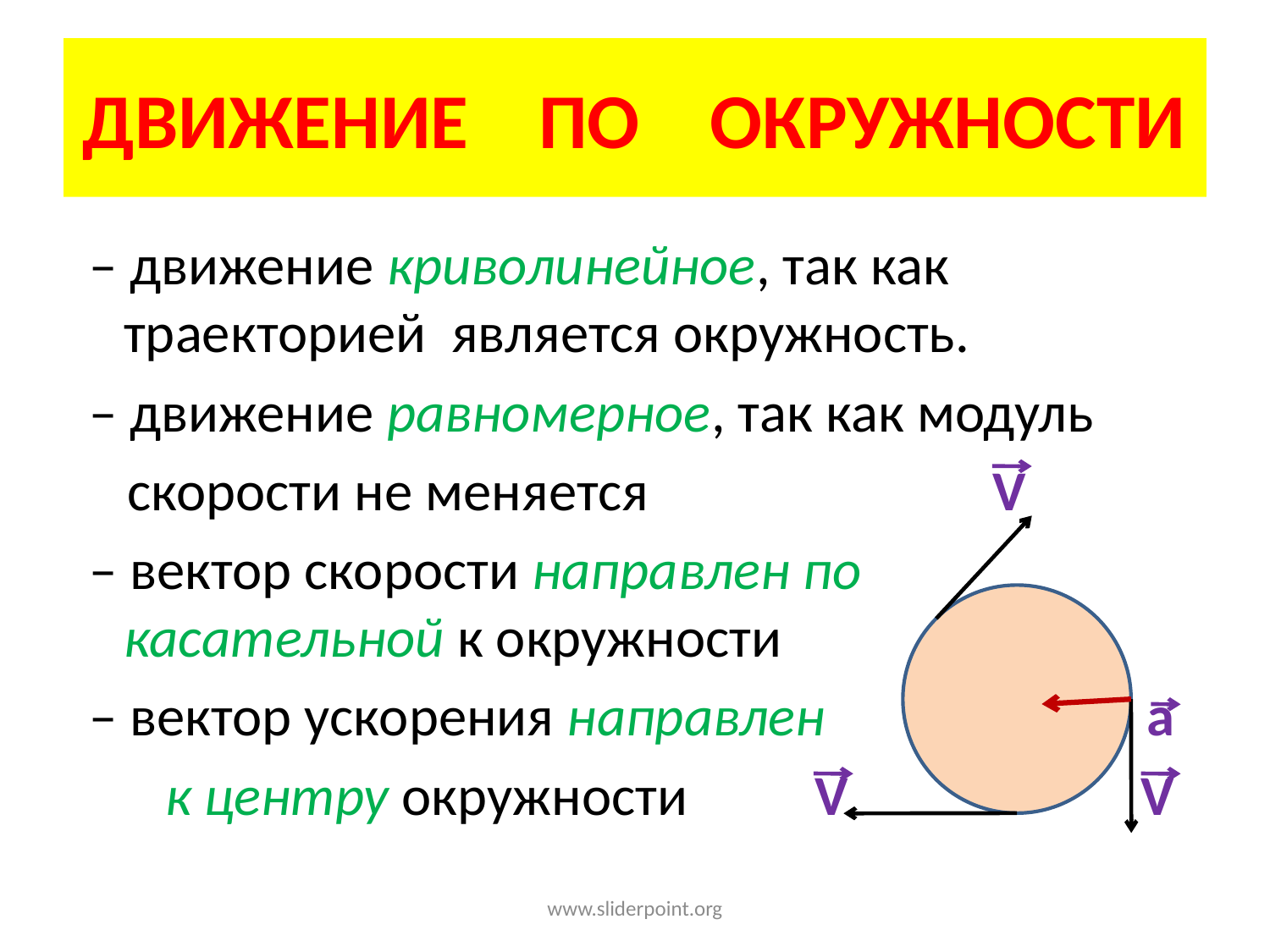

# ДВИЖЕНИЕ    ПО    ОКРУЖНОСТИ
 – движение криволинейное, так как траекторией  является окружность.
 – движение равномерное, так как модуль
    скорости не меняется                           V
 – вектор скорости направлен по   касательной к окружности
 – вектор ускорения направлен               а        а
       к центру окружности          V                       V

www.sliderpoint.org